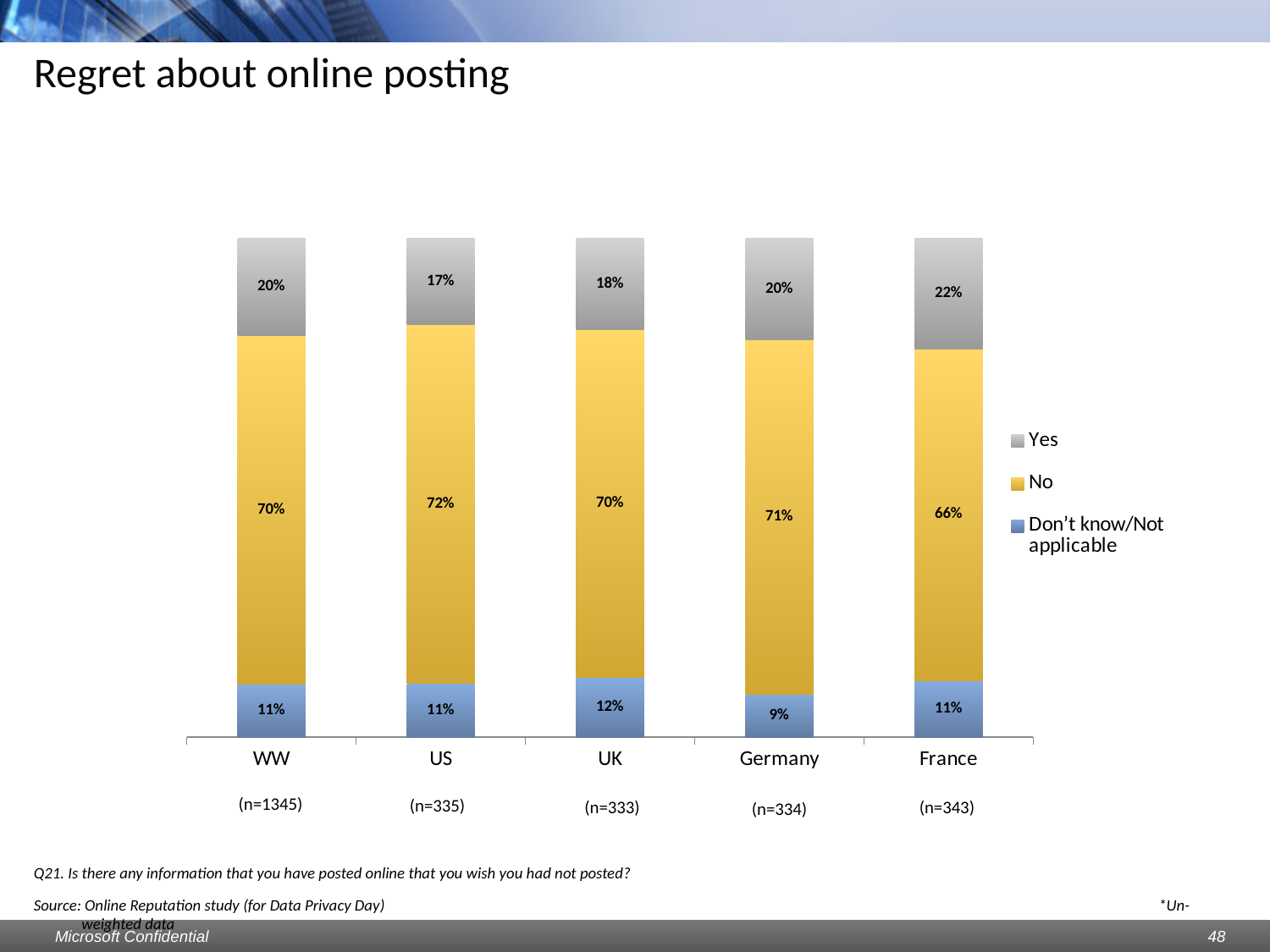

# Regret about online posting

### Chart

| Category | Don’t know/Not applicable   | No                          | Yes                         |
|---|---|---|---|
| WW | 0.10706319702602272 | 0.6973977695167285 | 0.19553903345725032 |
| US | 0.10746268656716419 | 0.7194029850746234 | 0.17313432835820888 |
| UK | 0.12012012012012065 | 0.6966966966967022 | 0.1831831831831834 |
| Germany | 0.08682634730539017 | 0.7095808383233536 | 0.20359281437125748 |
| France | 0.11370262390670602 | 0.6647230320699786 | 0.2215743440233237 |
(n=1345)
(n=335)
(n=333)
(n=343)
(n=334)
Q21. Is there any information that you have posted online that you wish you had not posted?
Source: Online Reputation study (for Data Privacy Day) 						                 *Un-weighted data